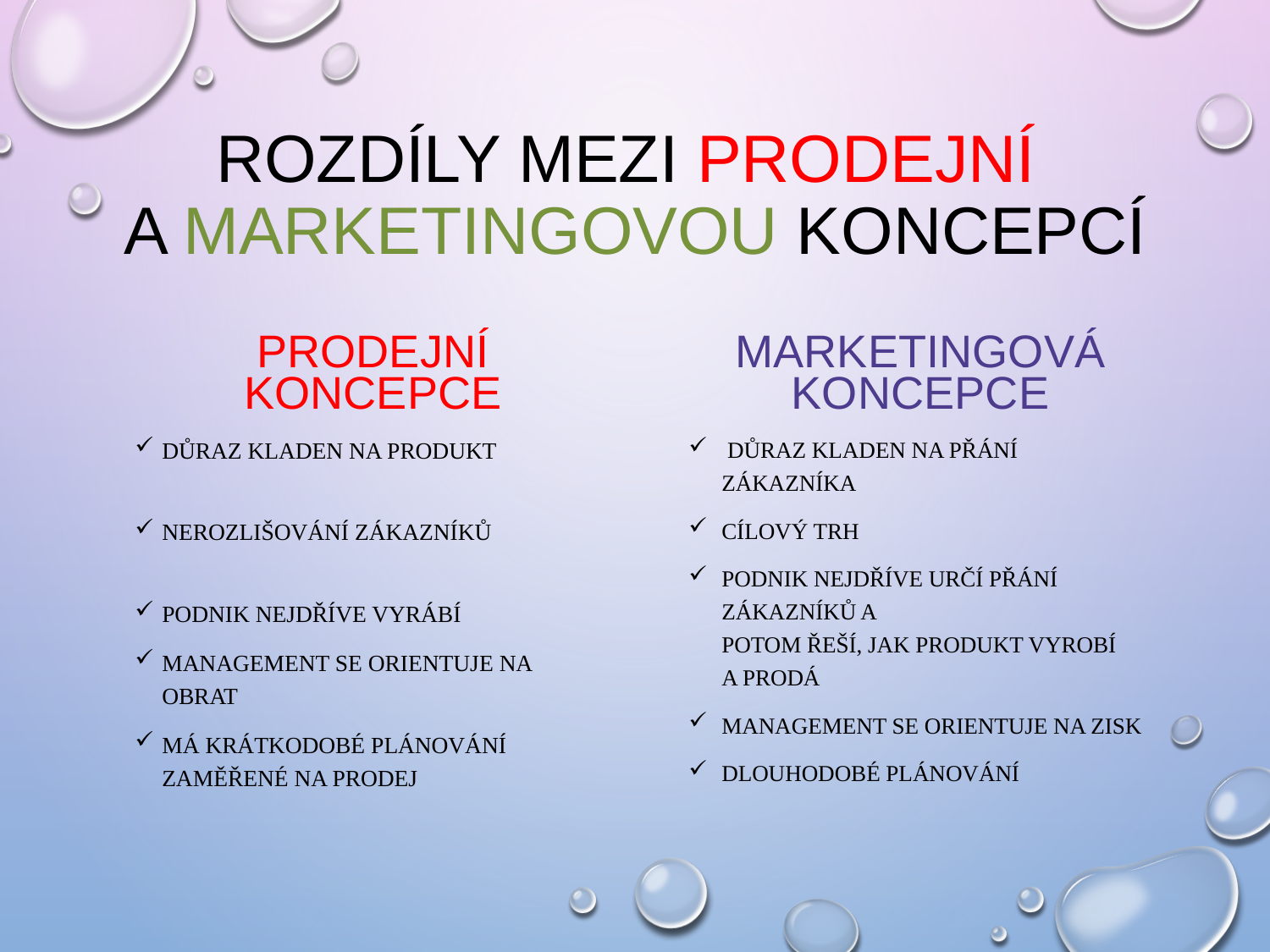

# Rozdíly mezi prodejní a marketingovou koncepcí
Prodejní koncepce
Marketingová koncepce
Důraz kladen na produkt
Nerozlišování zákazníků
Podnik nejdříve vyrábí
Management se orientuje na obrat
Má krátkodobé plánování zaměřené na prodej
 Důraz kladen na přání   zákazníka
Cílový trh
Podnik nejdříve určí přání zákazníků a                                              potom řeší, jak produkt vyrobí
a prodá
Management se orientuje na zisk
Dlouhodobé plánování